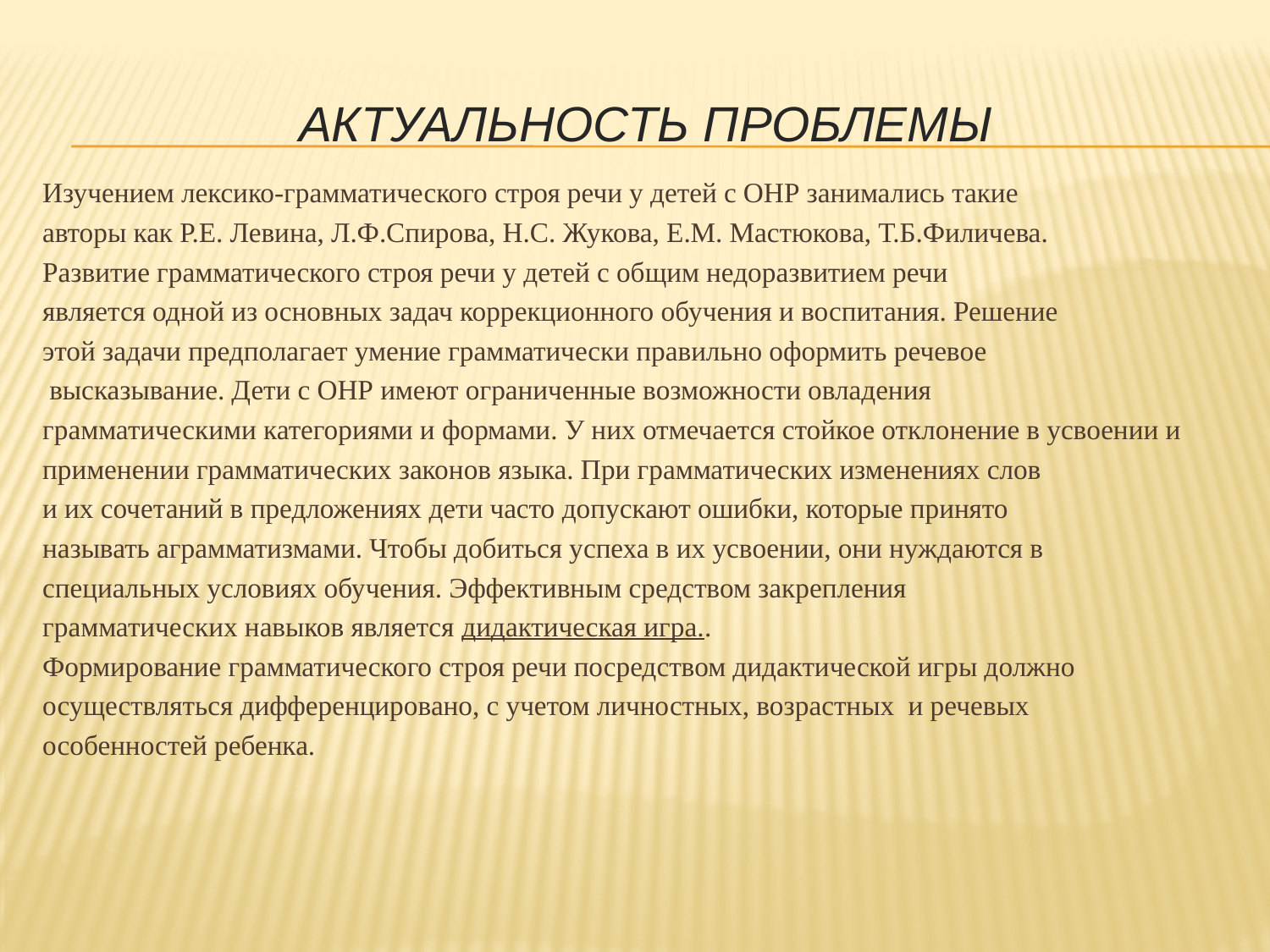

# Актуальность проблемы
Изучением лексико-грамматического строя речи у детей с ОНР занимались такие
авторы как Р.Е. Левина, Л.Ф.Спирова, Н.С. Жукова, Е.М. Мастюкова, Т.Б.Филичева.
Развитие грамматического строя речи у детей с общим недоразвитием речи
является одной из основных задач коррекционного обучения и воспитания. Решение
этой задачи предполагает умение грамматически правильно оформить речевое
 высказывание. Дети с ОНР имеют ограниченные возможности овладения
грамматическими категориями и формами. У них отмечается стойкое отклонение в усвоении и
применении грамматических законов языка. При грамматических изменениях слов
и их сочетаний в предложениях дети часто допускают ошибки, которые принято
называть аграмматизмами. Чтобы добиться успеха в их усвоении, они нуждаются в
специальных условиях обучения. Эффективным средством закрепления
грамматических навыков является дидактическая игра..
Формирование грамматического строя речи посредством дидактической игры должно
осуществляться дифференцировано, с учетом личностных, возрастных  и речевых
особенностей ребенка.